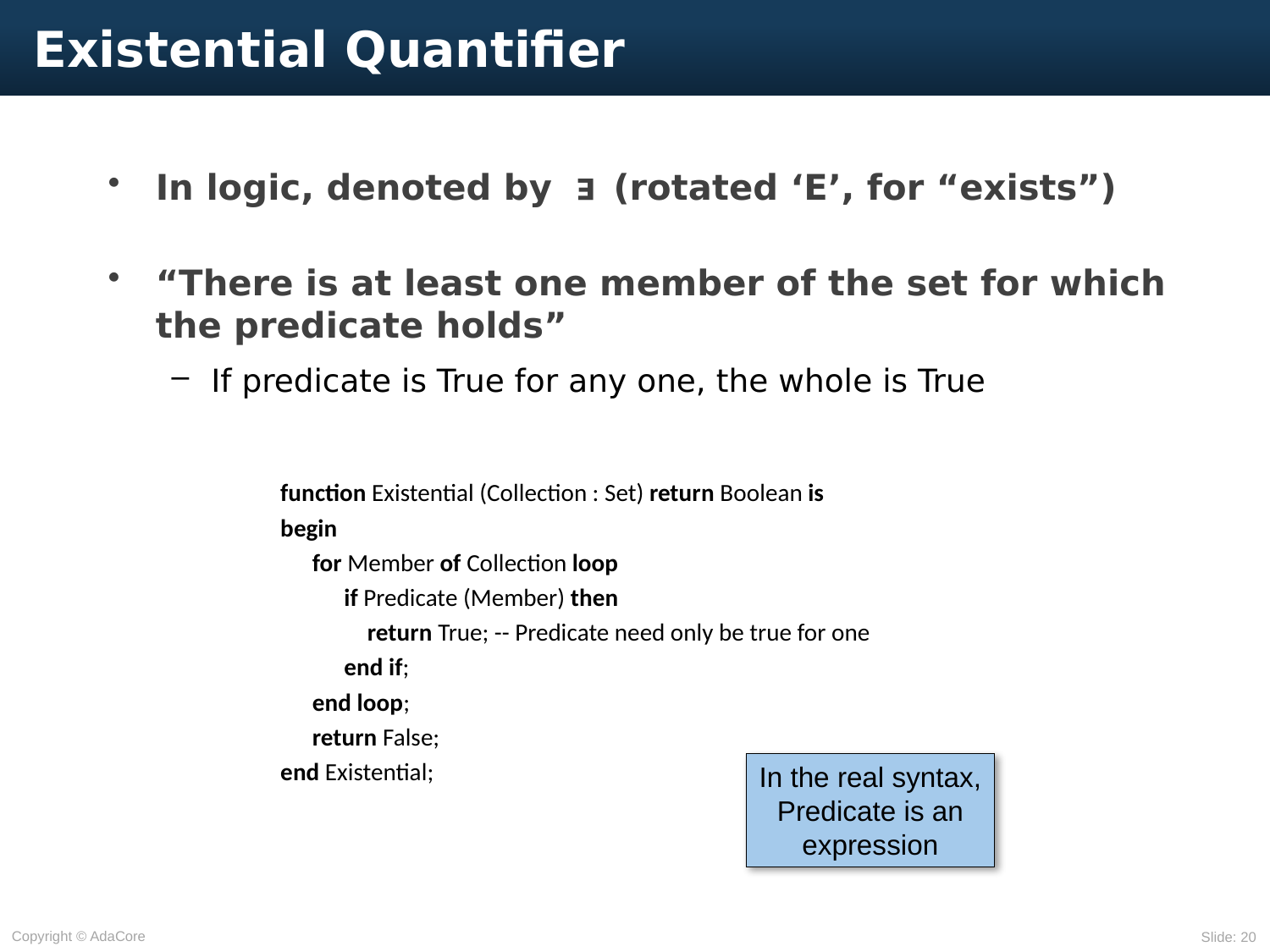

# Existential Quantifier
In logic, denoted by     (rotated ‘E’, for “exists”)
“There is at least one member of the set for which the predicate holds”
If predicate is True for any one, the whole is True
E
function Existential (Collection : Set) return Boolean is
begin
	for Member of Collection loop
		if Predicate (Member) then
			return True; -- Predicate need only be true for one
		end if;
	end loop;
	return False;
end Existential;
In the real syntax, Predicate is an expression